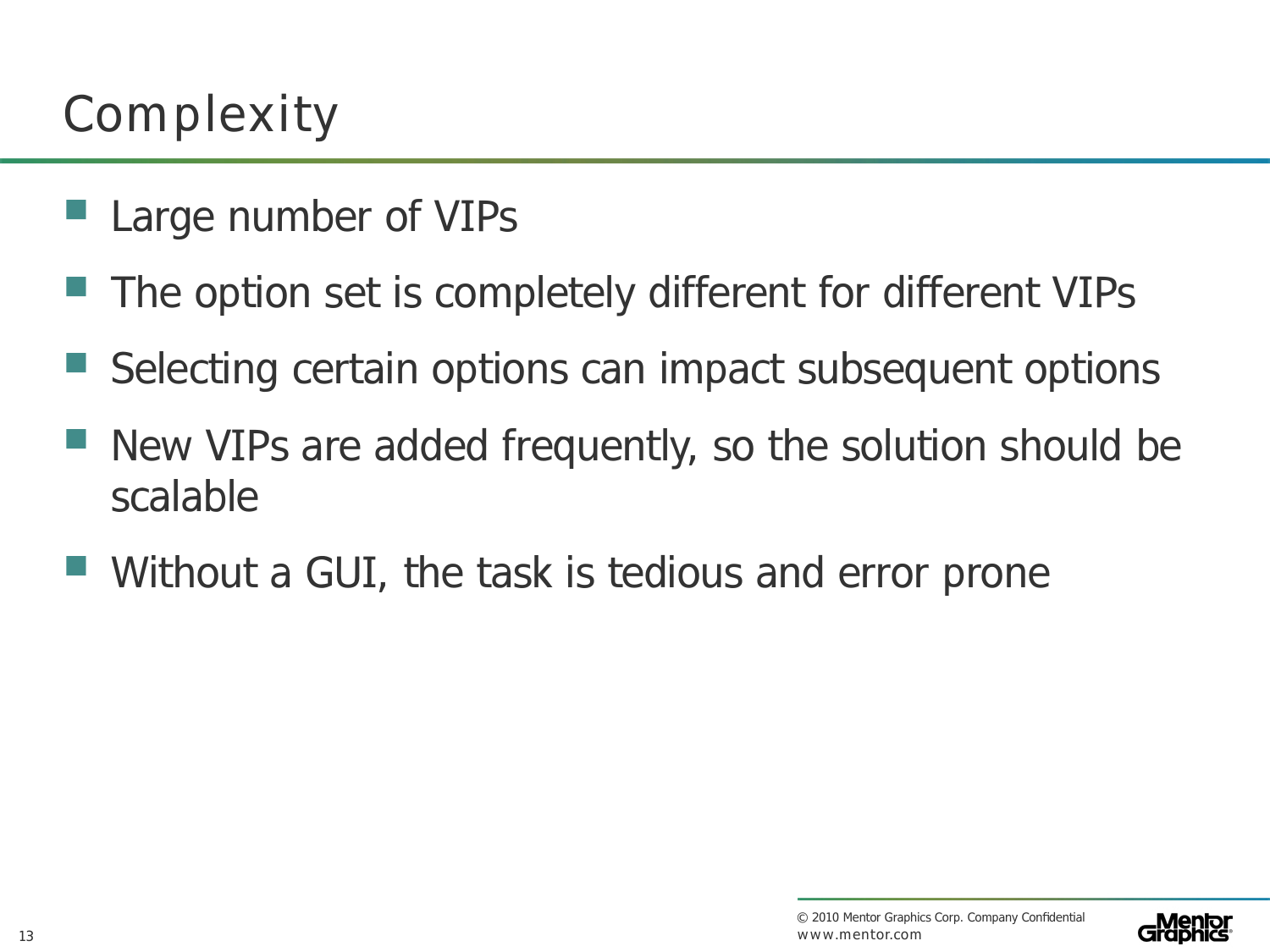

# Complexity
Large number of VIPs
The option set is completely different for different VIPs
Selecting certain options can impact subsequent options
New VIPs are added frequently, so the solution should be scalable
Without a GUI, the task is tedious and error prone

13